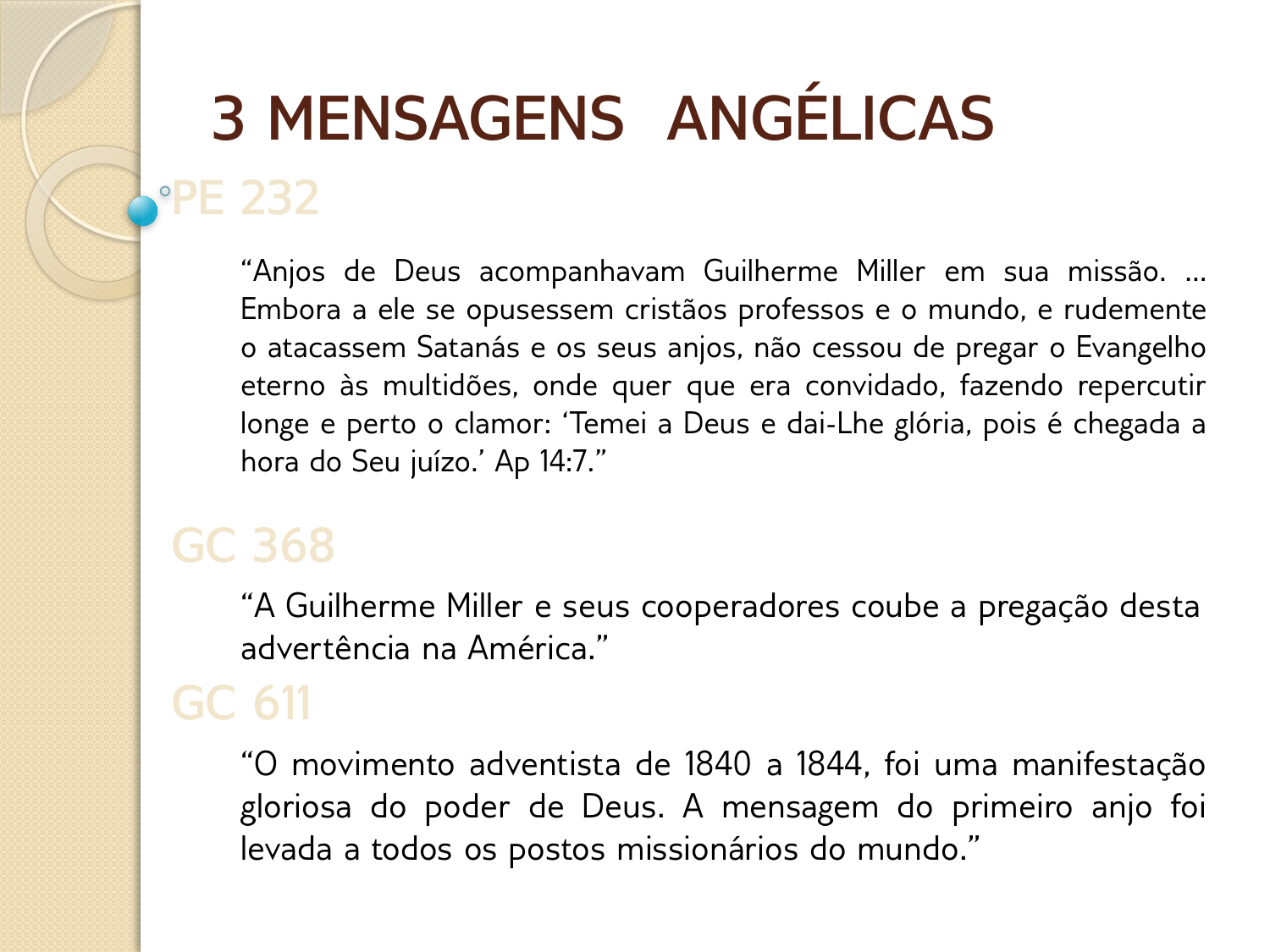

3 MENSAGENS  ANGÉLICAS
PE 232
“Anjos de Deus acompanhavam Guilherme Miller em sua missão. ... Embora a ele se opusessem cristãos professos e o mundo, e rudemente o atacassem Satanás e os seus anjos, não cessou de pregar o Evangelho eterno às multidões, onde quer que era convidado, fazendo repercutir longe e perto o clamor: ‘Temei a Deus e dai-Lhe glória, pois é chegada a hora do Seu juízo.’ Ap 14:7.”

GC 368
“A Guilherme Miller e seus cooperadores coube a pregação desta
advertência na América.”

GC 611
“O movimento adventista de 1840 a 1844, foi uma manifestação gloriosa do poder de Deus. A mensagem do primeiro anjo foi levada a todos os postos missionários do mundo.”